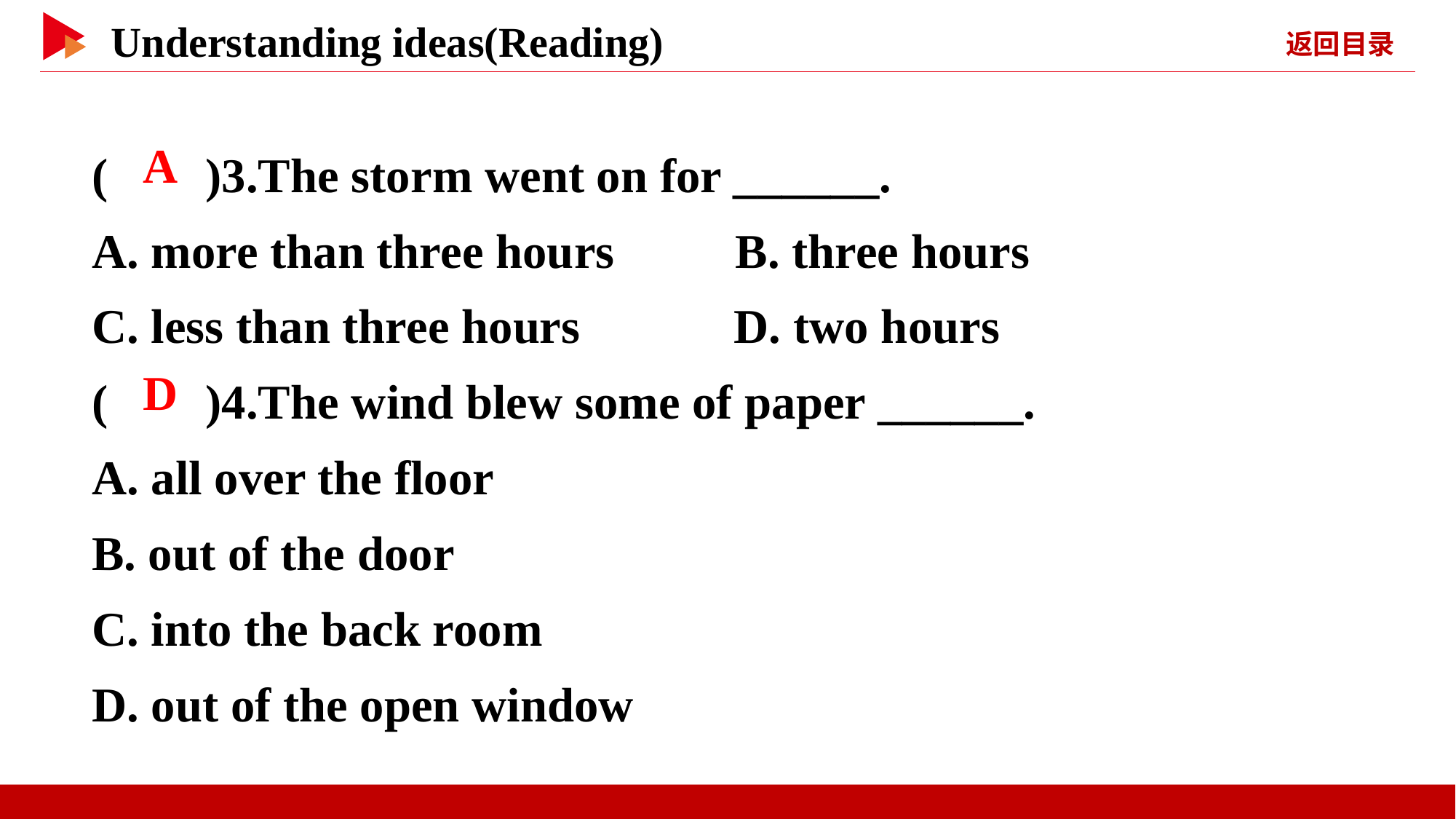

(        )3.The storm went on for ______.
A. more than three hours           B. three hours
C. less than three hours              D. two hours
(        )4.The wind blew some of paper ______.
A. all over the floor
B. out of the door
C. into the back room
D. out of the open window
   A
   D